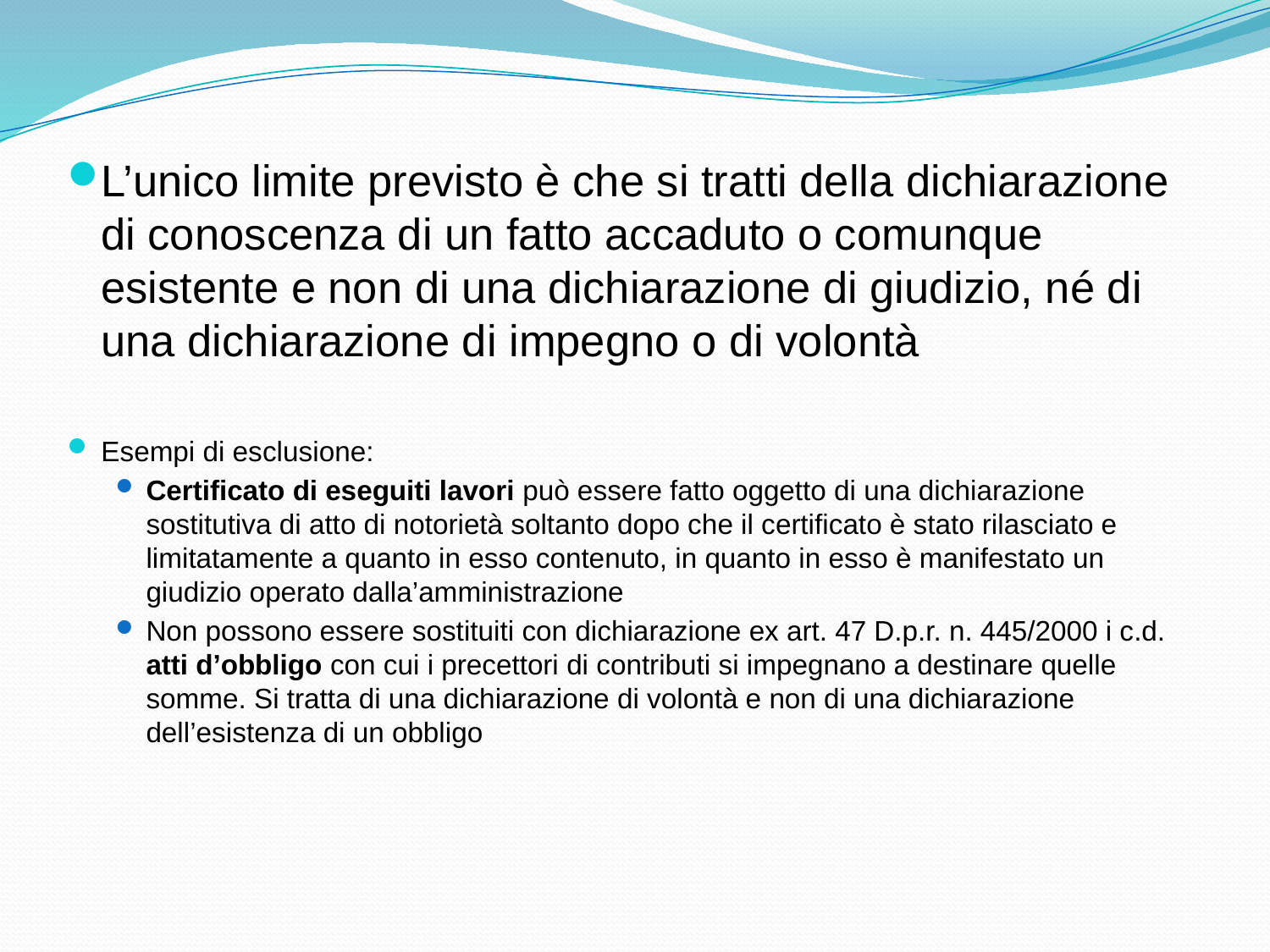

L’unico limite previsto è che si tratti della dichiarazione di conoscenza di un fatto accaduto o comunque esistente e non di una dichiarazione di giudizio, né di una dichiarazione di impegno o di volontà

Esempi di esclusione:
Certificato di eseguiti lavori può essere fatto oggetto di una dichiarazione sostitutiva di atto di notorietà soltanto dopo che il certificato è stato rilasciato e limitatamente a quanto in esso contenuto, in quanto in esso è manifestato un giudizio operato dalla’amministrazione
Non possono essere sostituiti con dichiarazione ex art. 47 D.p.r. n. 445/2000 i c.d. atti d’obbligo con cui i precettori di contributi si impegnano a destinare quelle somme. Si tratta di una dichiarazione di volontà e non di una dichiarazione dell’esistenza di un obbligo